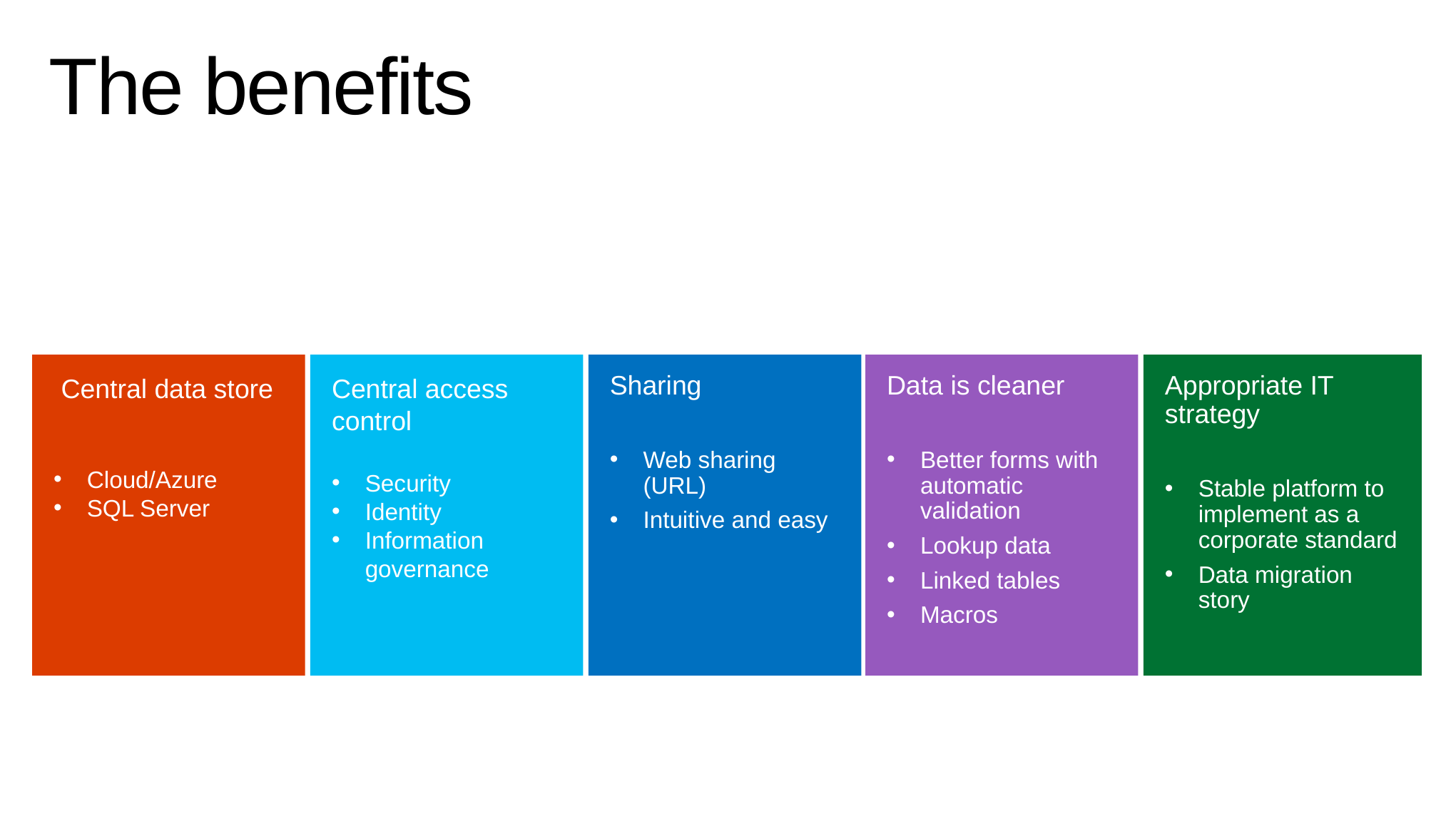

# The benefits
 Central data store

Cloud/Azure
SQL Server
Central access  control

Security
Identity
Information governance
Sharing

Web sharing (URL)
Intuitive and easy
Data is cleaner

Better forms with automatic validation
Lookup data
Linked tables
Macros

Appropriate IT strategy

Stable platform to implement as a corporate standard
Data migration story